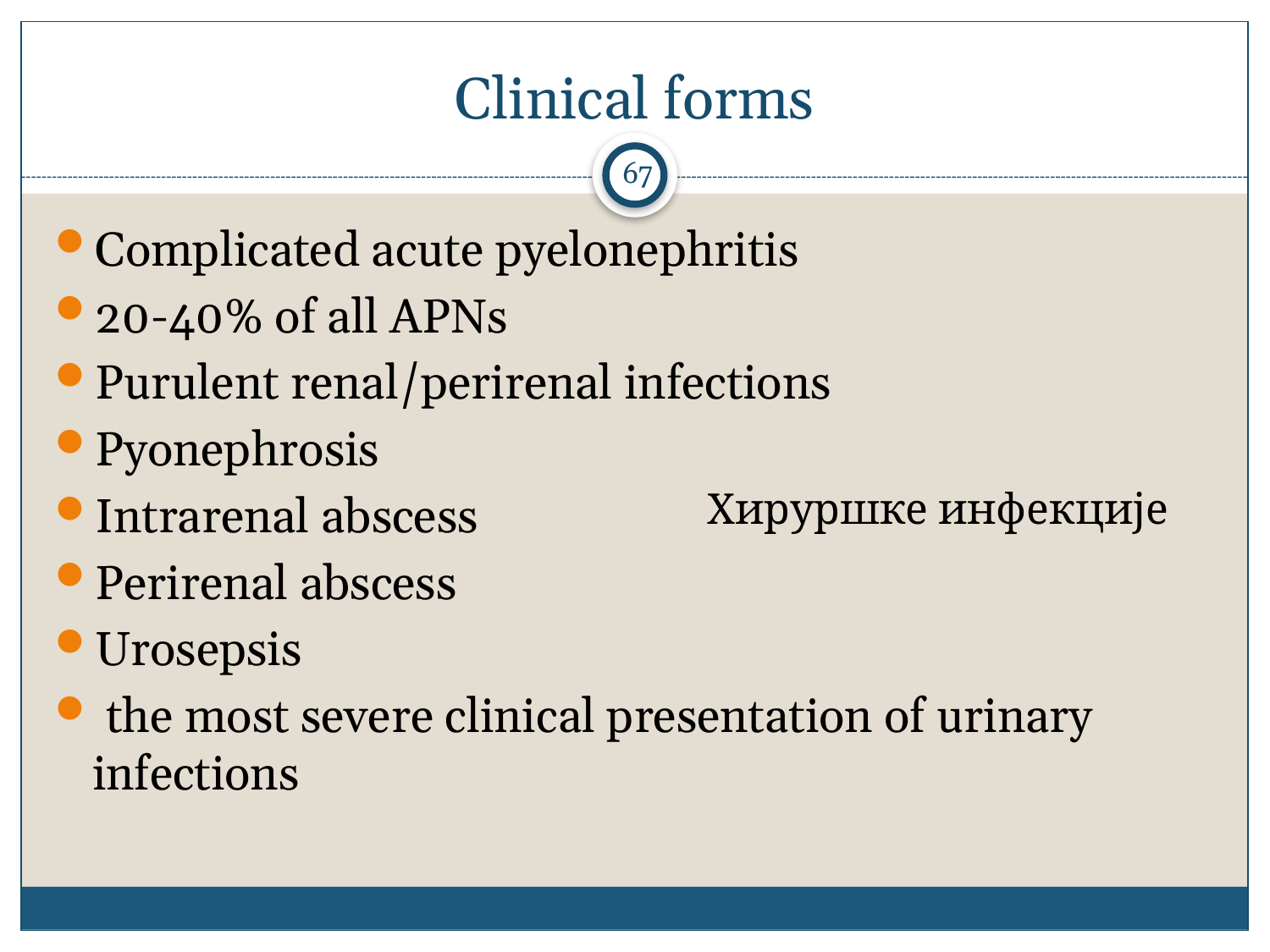

# Clinical forms
67
Complicated acute pyelonephritis
20-40% of all APNs
Purulent renal/perirenal infections
Pyonephrosis
Intrarenal abscess
Perirenal abscess
Urosepsis
 the most severe clinical presentation of urinary infections
Хируршке инфекције